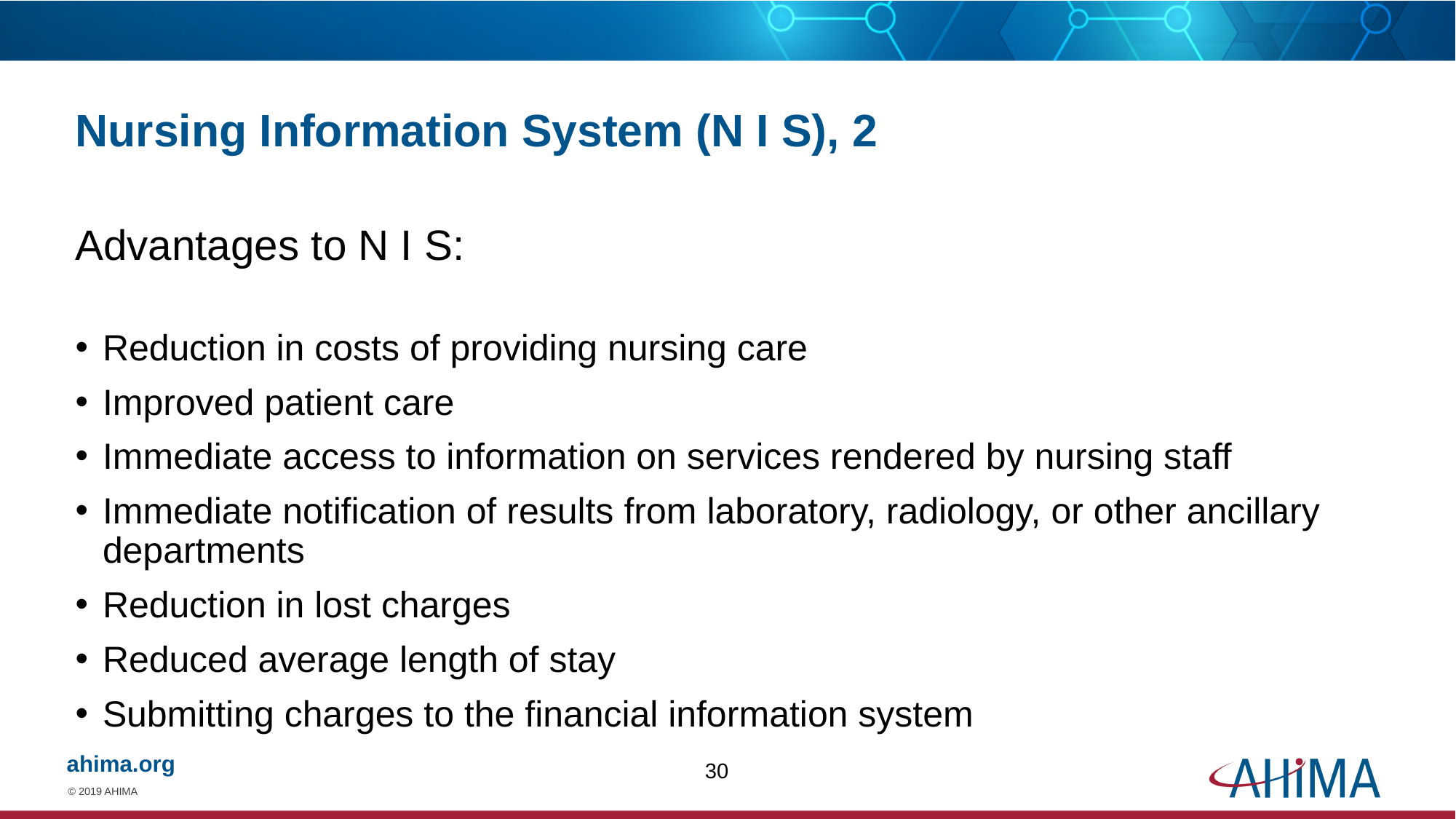

# Nursing Information System (N I S), 2
Advantages to N I S:

Reduction in costs of providing nursing care
Improved patient care
Immediate access to information on services rendered by nursing staff
Immediate notification of results from laboratory, radiology, or other ancillary departments
Reduction in lost charges
Reduced average length of stay
Submitting charges to the financial information system